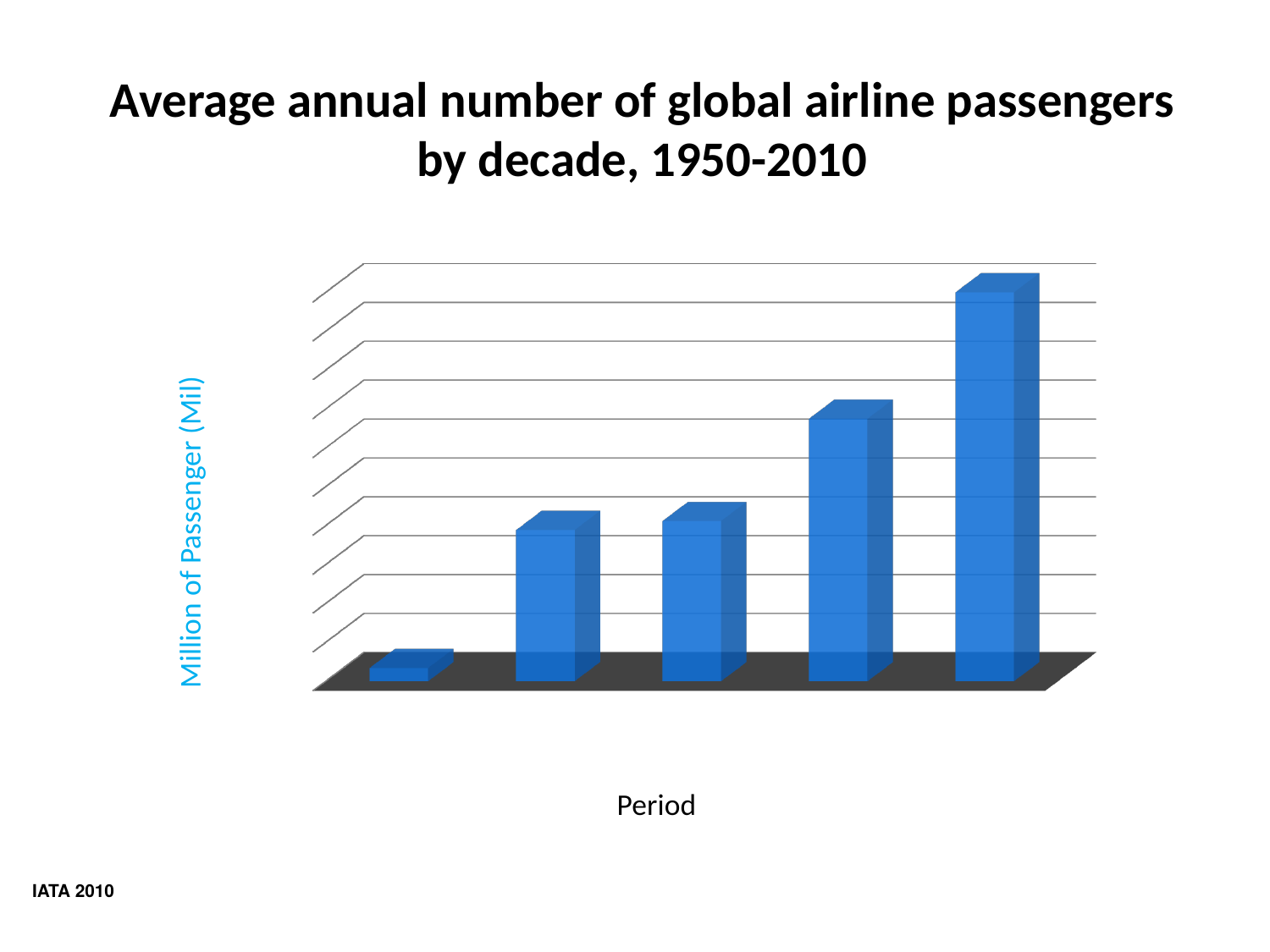

# Average annual number of global airline passengers by decade, 1950-2010

[unsupported chart]

Million of Passenger (Mil)
Period
IATA 2010